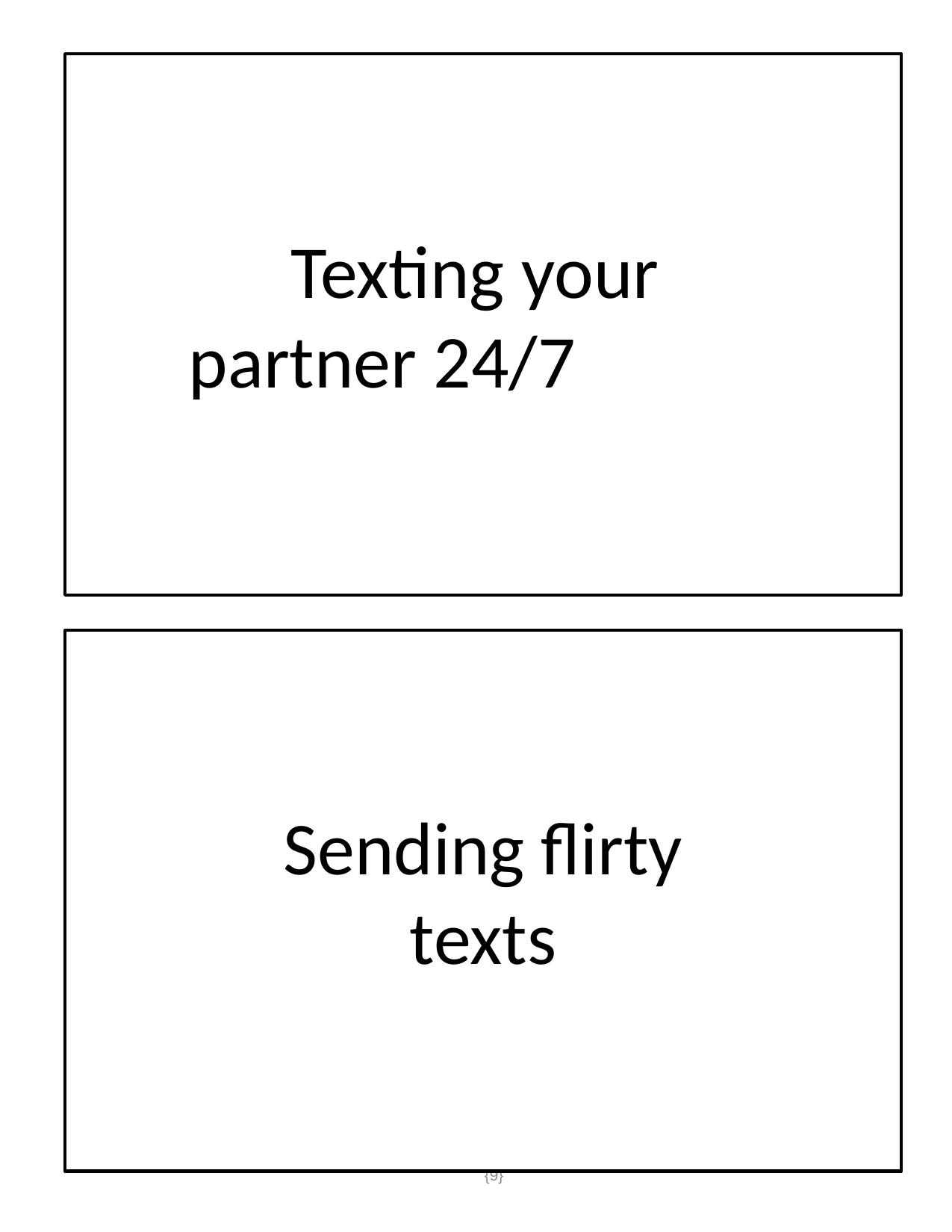

Texting your
partner 24/7

Sending flirty
texts

{9}